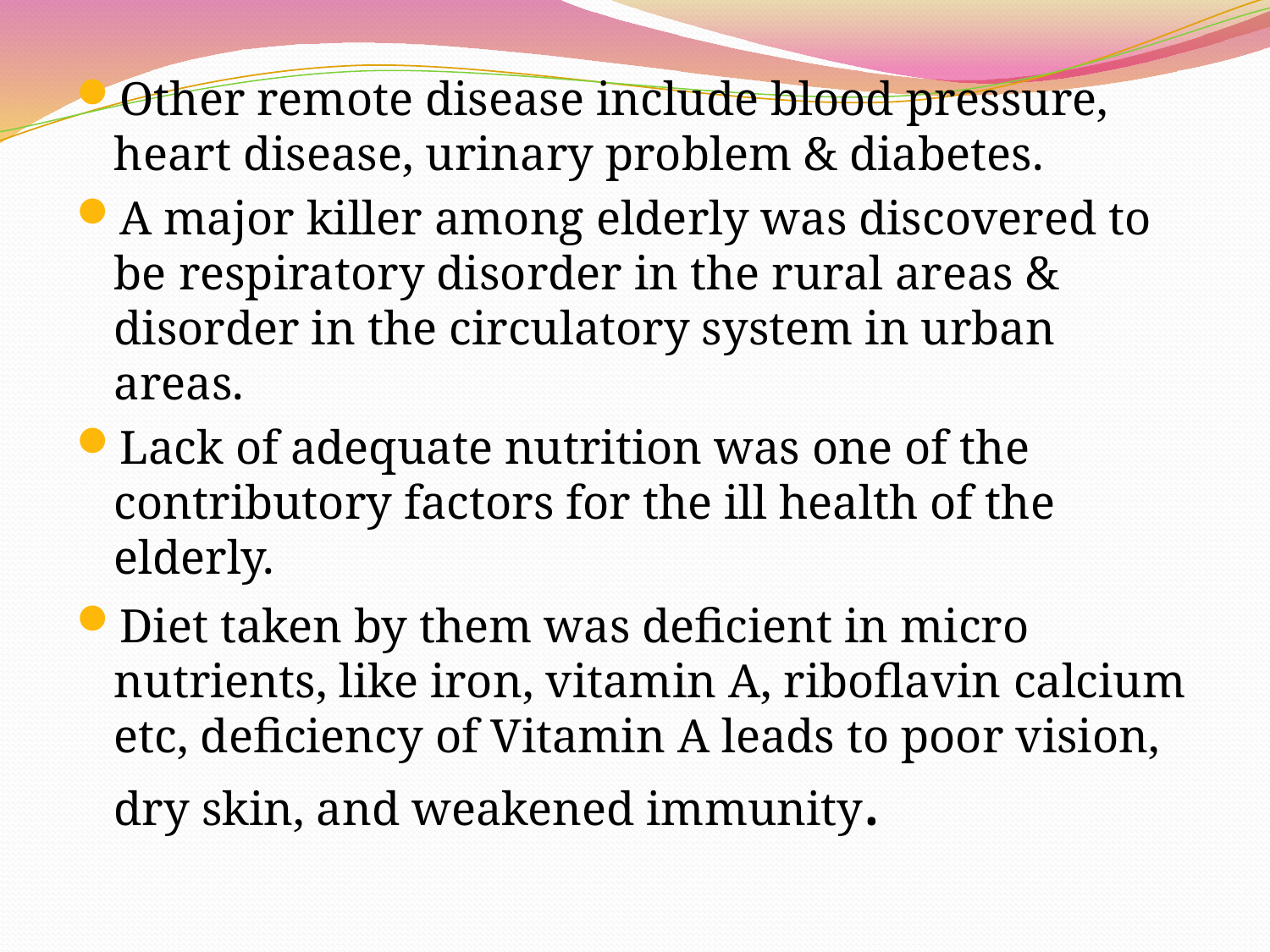

Other remote disease include blood pressure, heart disease, urinary problem & diabetes.
A major killer among elderly was discovered to be respiratory disorder in the rural areas & disorder in the circulatory system in urban areas.
Lack of adequate nutrition was one of the contributory factors for the ill health of the elderly.
Diet taken by them was deficient in micro nutrients, like iron, vitamin A, riboflavin calcium etc, deficiency of Vitamin A leads to poor vision, dry skin, and weakened immunity.